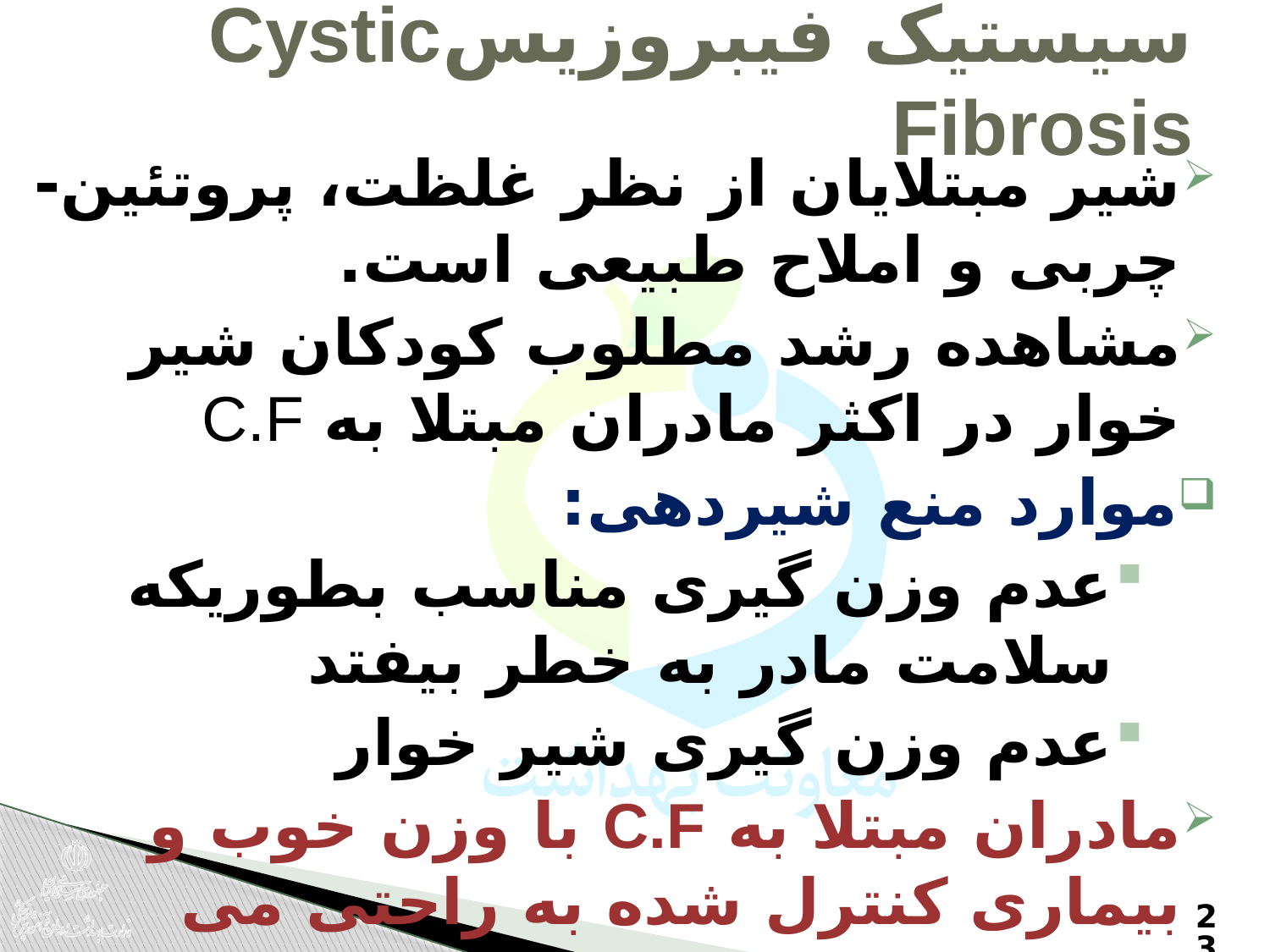

# سیستیک فیبروزیسCystic Fibrosis
شیر مبتلایان از نظر غلظت، پروتئین- چربی و املاح طبیعی است.
مشاهده رشد مطلوب کودکان شیر خوار در اکثر مادران مبتلا به C.F
موارد منع شیردهی:
عدم وزن گیری مناسب بطوریکه سلامت مادر به خطر بیفتد
عدم وزن گیری شیر خوار
مادران مبتلا به C.F با وزن خوب و بیماری کنترل شده به راحتی می توانند شیر بدهند

23